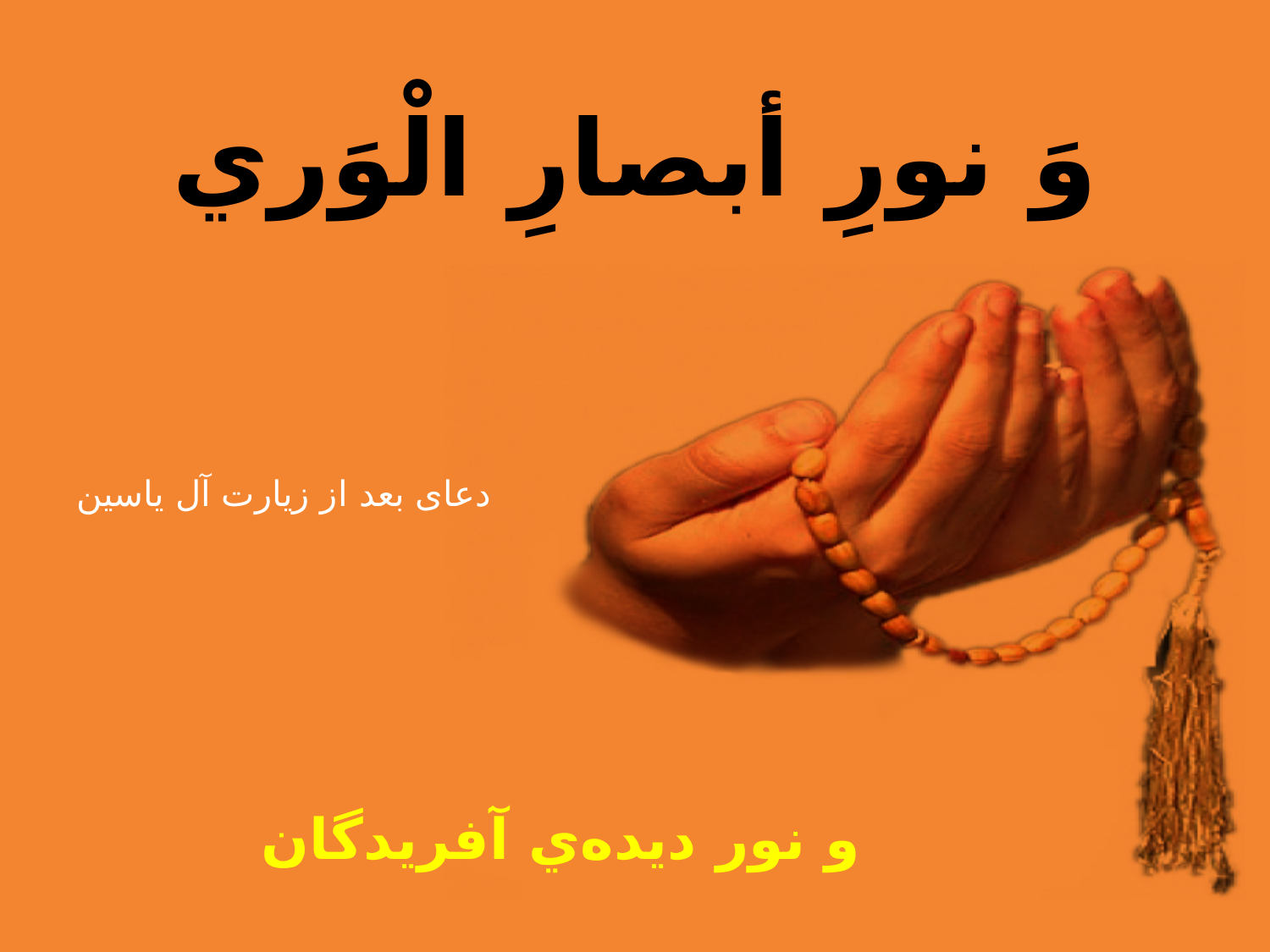

وَ نورِ أبصارِ الْوَري
و نور ديده‌ي آفريدگان